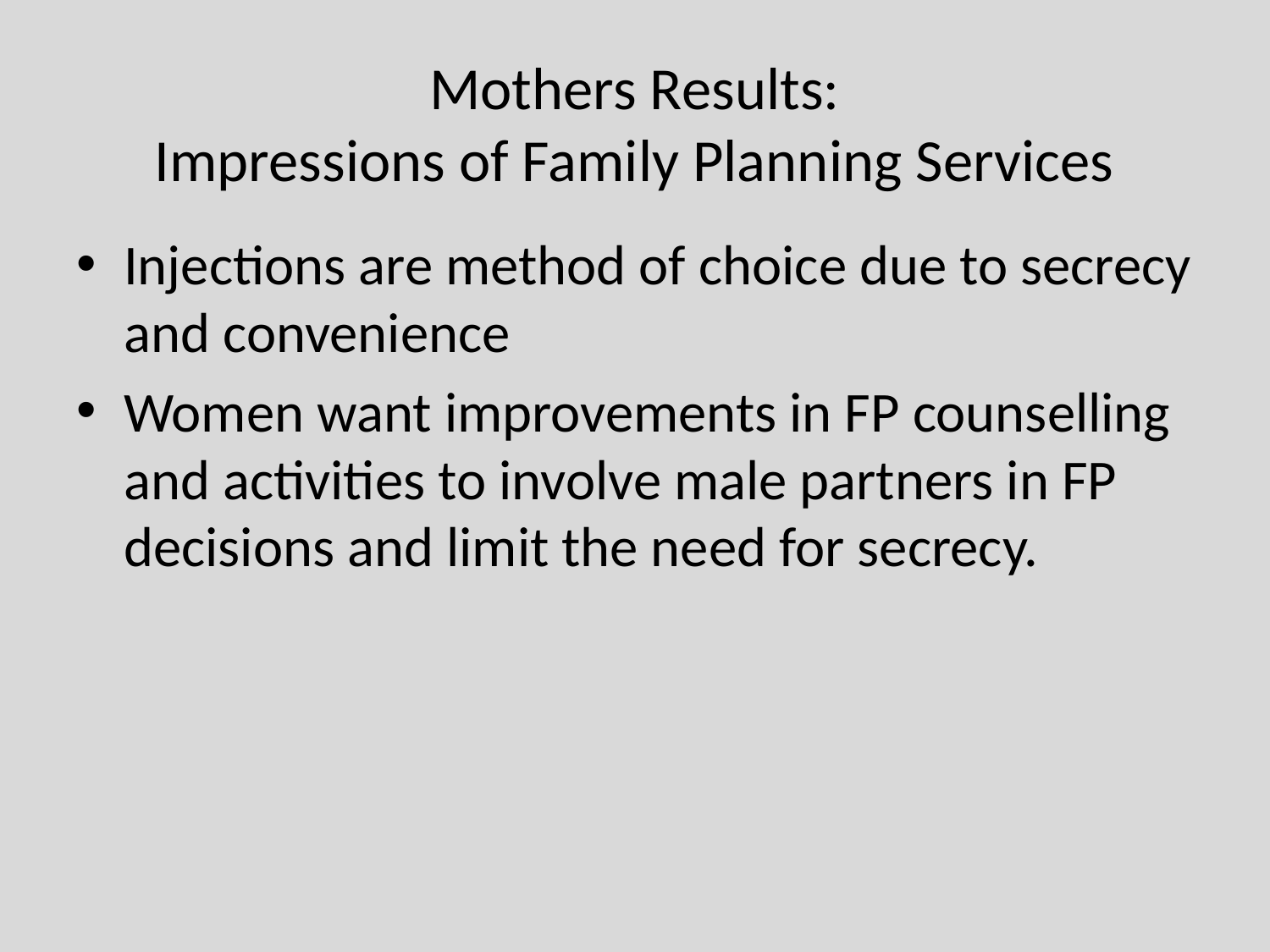

# Mothers Results: Impressions of Family Planning Services
Injections are method of choice due to secrecy and convenience
Women want improvements in FP counselling and activities to involve male partners in FP decisions and limit the need for secrecy.